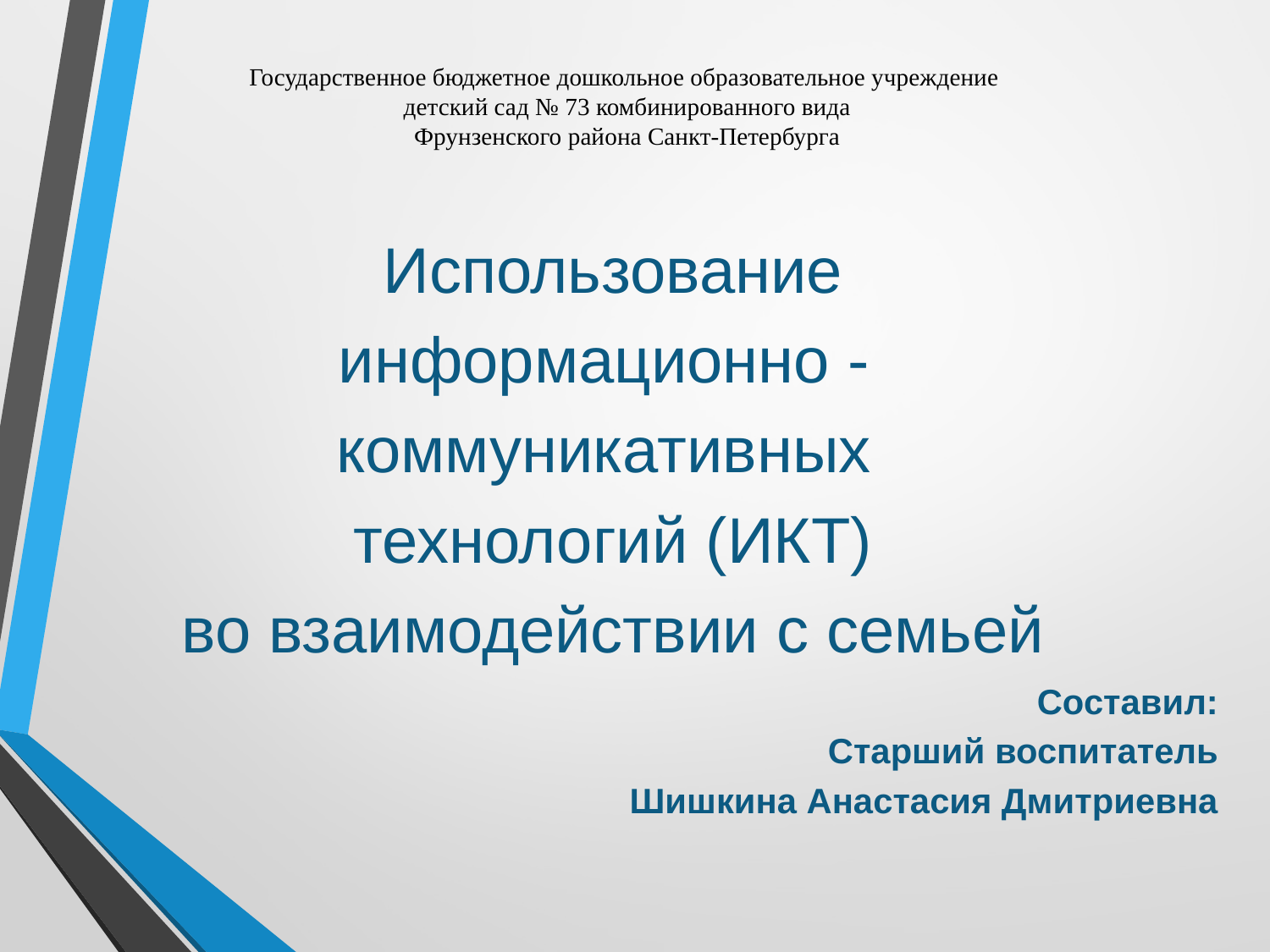

# Государственное бюджетное дошкольное образовательное учреждение детский сад № 73 комбинированного вида Фрунзенского района Санкт-Петербурга
Использование
информационно -
коммуникативных
технологий (ИКТ)
во взаимодействии с семьей

Составил:
Старший воспитатель
Шишкина Анастасия Дмитриевна